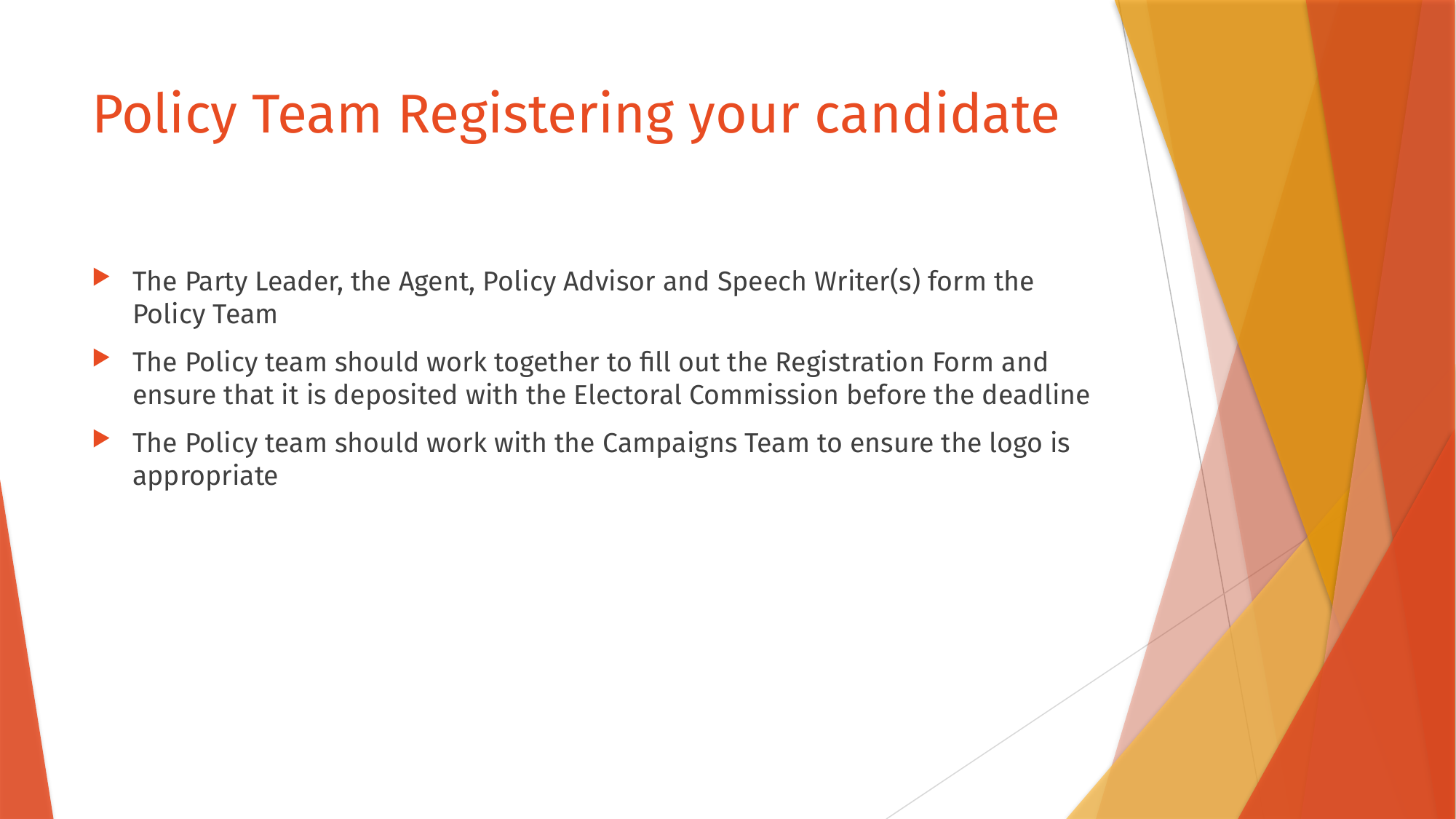

# Policy Team Registering your candidate
The Party Leader, the Agent, Policy Advisor and Speech Writer(s) form the Policy Team
The Policy team should work together to fill out the Registration Form and ensure that it is deposited with the Electoral Commission before the deadline
The Policy team should work with the Campaigns Team to ensure the logo is appropriate